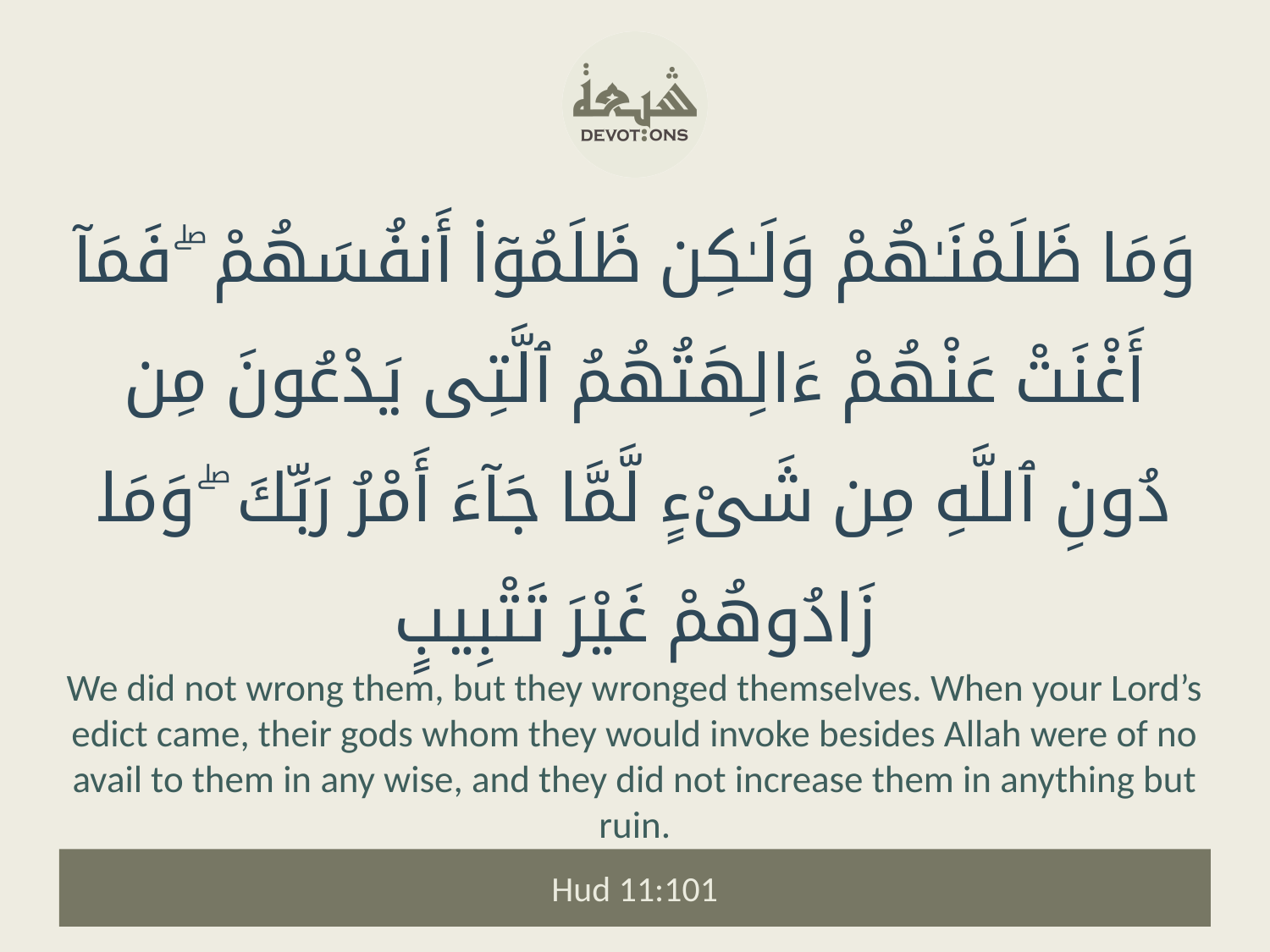

وَمَا ظَلَمْنَـٰهُمْ وَلَـٰكِن ظَلَمُوٓا۟ أَنفُسَهُمْ ۖ فَمَآ أَغْنَتْ عَنْهُمْ ءَالِهَتُهُمُ ٱلَّتِى يَدْعُونَ مِن دُونِ ٱللَّهِ مِن شَىْءٍ لَّمَّا جَآءَ أَمْرُ رَبِّكَ ۖ وَمَا زَادُوهُمْ غَيْرَ تَتْبِيبٍ
We did not wrong them, but they wronged themselves. When your Lord’s edict came, their gods whom they would invoke besides Allah were of no avail to them in any wise, and they did not increase them in anything but ruin.
Hud 11:101